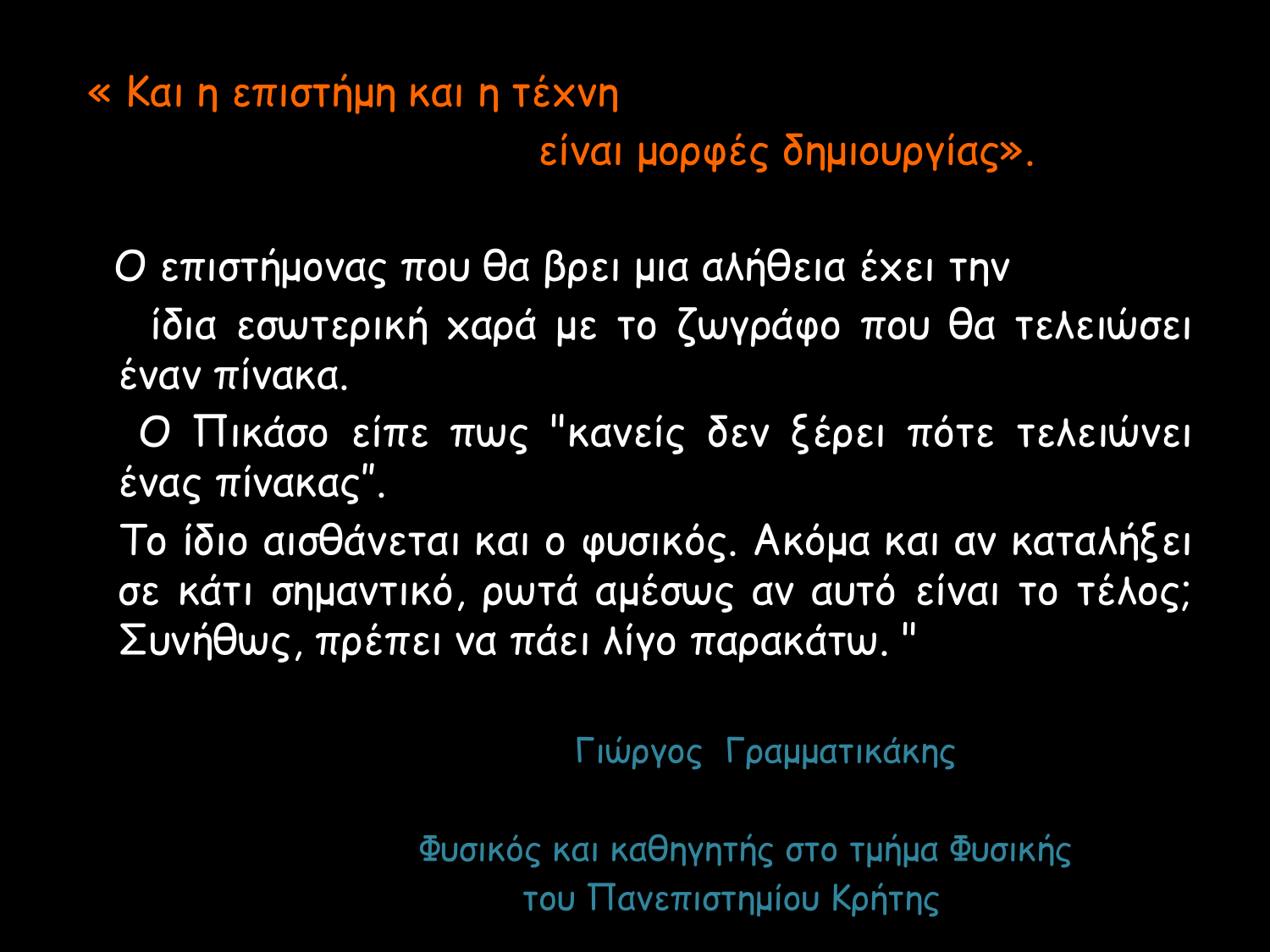

« Και η επιστήμη και η τέχνη
                                     είναι μορφές δημιουργίας».

   Ο επιστήμονας που θα βρει μια αλήθεια έχει την
    ίδια εσωτερική χαρά με το ζωγράφο που θα τελειώσει έναν πίνακα.
   Ο Πικάσο είπε πως "κανείς δεν ξέρει πότε τελειώνει ένας πίνακας’’.
   Το ίδιο αισθάνεται και ο φυσικός. Ακόμα και αν καταλήξει σε κάτι σημαντικό, ρωτά αμέσως αν αυτό είναι το τέλος; Συνήθως, πρέπει να πάει λίγο παρακάτω. "

                                                Γιώργος  Γραμματικάκης

                                 Φυσικός και καθηγητής στο τμήμα Φυσικής
                                           του Πανεπιστημίου Κρήτης